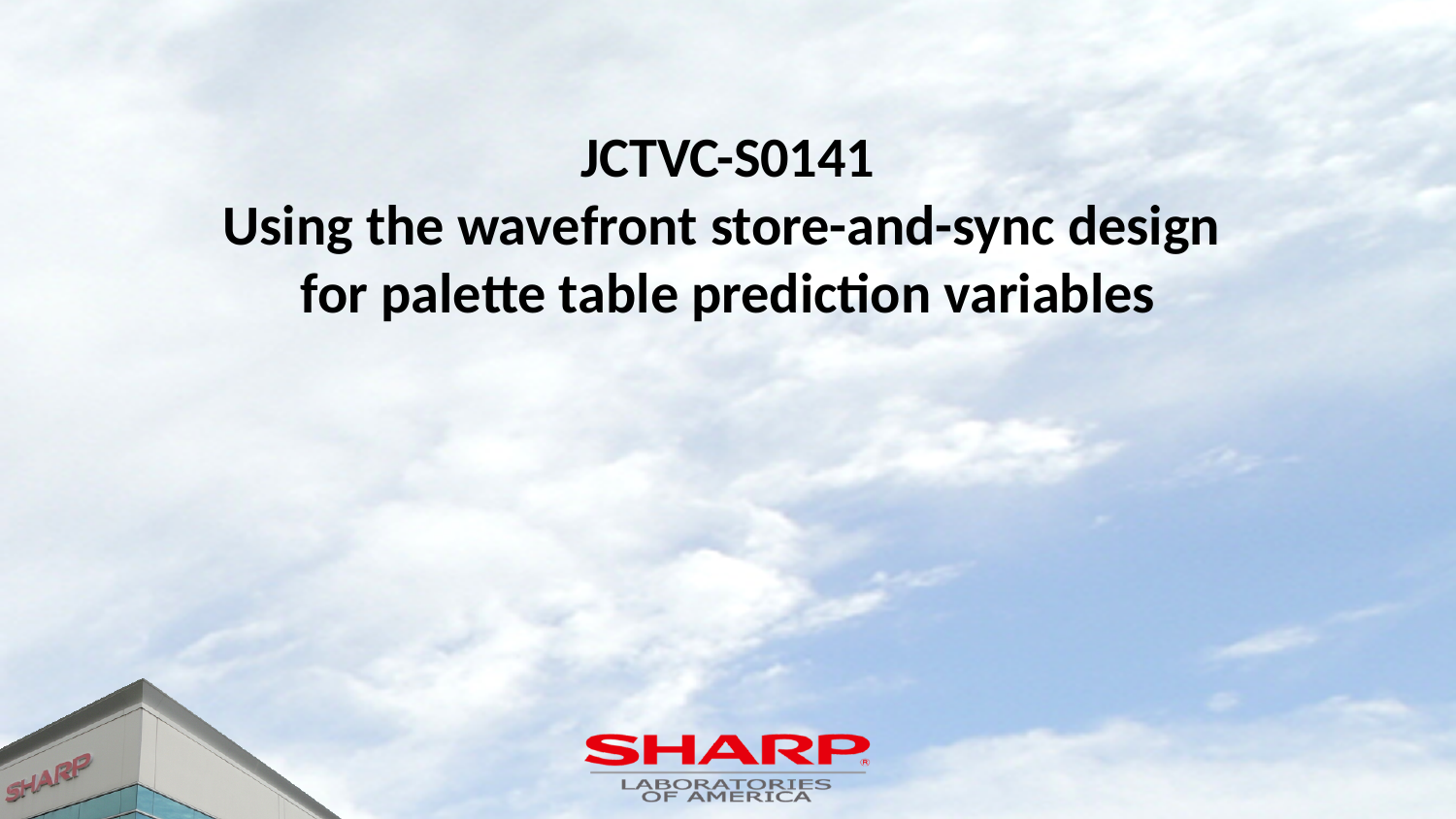

# JCTVC-S0141 Using the wavefront store-and-sync design for palette table prediction variables